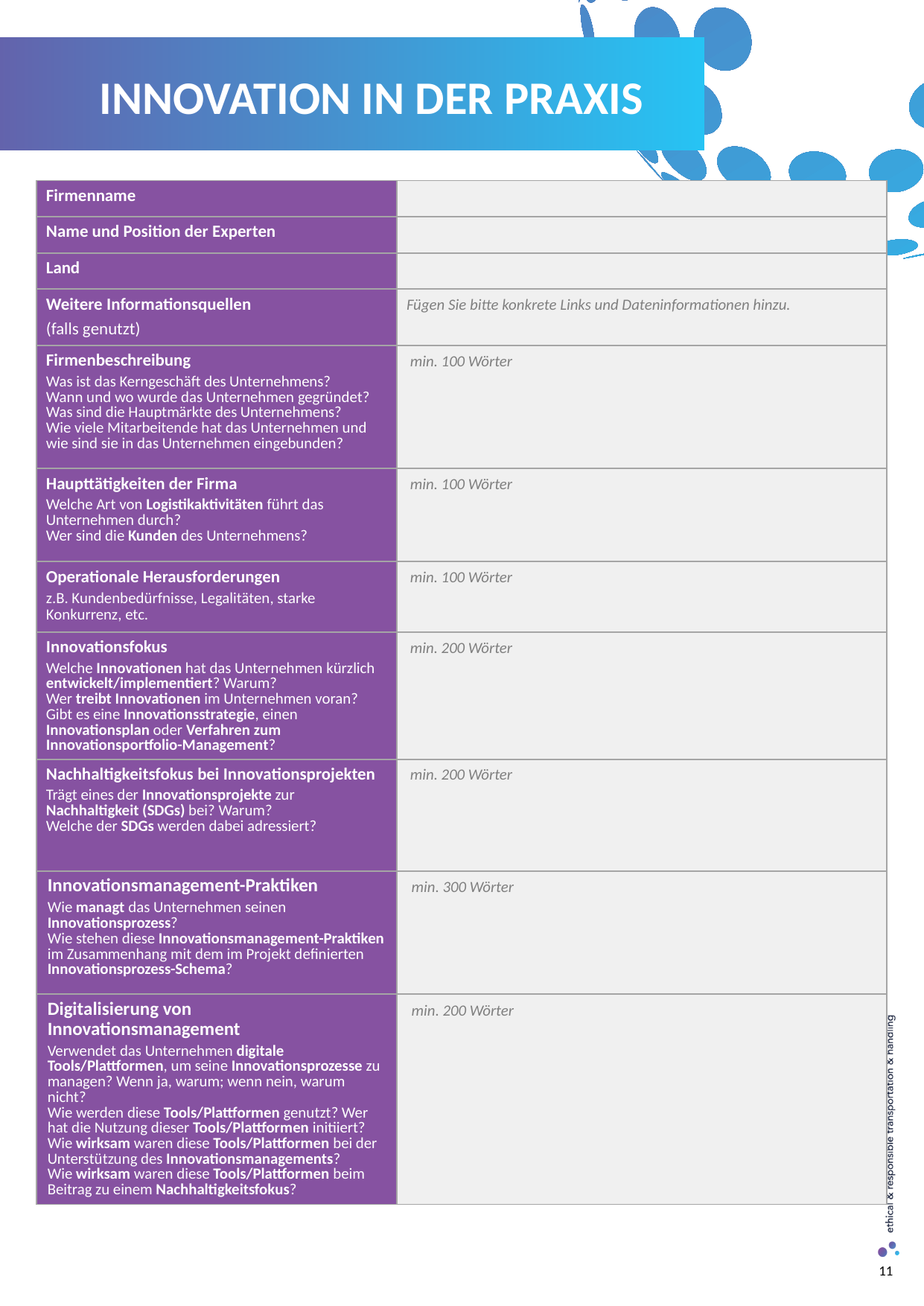

INNOVATION IN DER PRAXIS
| Firmenname |  |
| --- | --- |
| Name und Position der Experten |  |
| Land |  |
| Weitere Informationsquellen (falls genutzt) | Fügen Sie bitte konkrete Links und Dateninformationen hinzu. |
| Firmenbeschreibung  Was ist das Kerngeschäft des Unternehmens? Wann und wo wurde das Unternehmen gegründet? Was sind die Hauptmärkte des Unternehmens? Wie viele Mitarbeitende hat das Unternehmen und wie sind sie in das Unternehmen eingebunden? | min. 100 Wörter |
| Haupttätigkeiten der Firma Welche Art von Logistikaktivitäten führt das Unternehmen durch? Wer sind die Kunden des Unternehmens? | min. 100 Wörter |
| Operationale Herausforderungen z.B. Kundenbedürfnisse, Legalitäten, starke Konkurrenz, etc. | min. 100 Wörter |
| Innovationsfokus Welche Innovationen hat das Unternehmen kürzlich entwickelt/implementiert? Warum? Wer treibt Innovationen im Unternehmen voran? Gibt es eine Innovationsstrategie, einen Innovationsplan oder Verfahren zum Innovationsportfolio-Management? | min. 200 Wörter |
| Nachhaltigkeitsfokus bei Innovationsprojekten Trägt eines der Innovationsprojekte zur Nachhaltigkeit (SDGs) bei? Warum? Welche der SDGs werden dabei adressiert? | min. 200 Wörter |
| Innovationsmanagement-Praktiken  Wie managt das Unternehmen seinen Innovationsprozess? Wie stehen diese Innovationsmanagement-Praktiken im Zusammenhang mit dem im Projekt definierten Innovationsprozess-Schema? | min. 300 Wörter |
| Digitalisierung von Innovationsmanagement Verwendet das Unternehmen digitale Tools/Plattformen, um seine Innovationsprozesse zu managen? Wenn ja, warum; wenn nein, warum nicht? Wie werden diese Tools/Plattformen genutzt? Wer hat die Nutzung dieser Tools/Plattformen initiiert? Wie wirksam waren diese Tools/Plattformen bei der Unterstützung des Innovationsmanagements? Wie wirksam waren diese Tools/Plattformen beim Beitrag zu einem Nachhaltigkeitsfokus? | min. 200 Wörter |
11